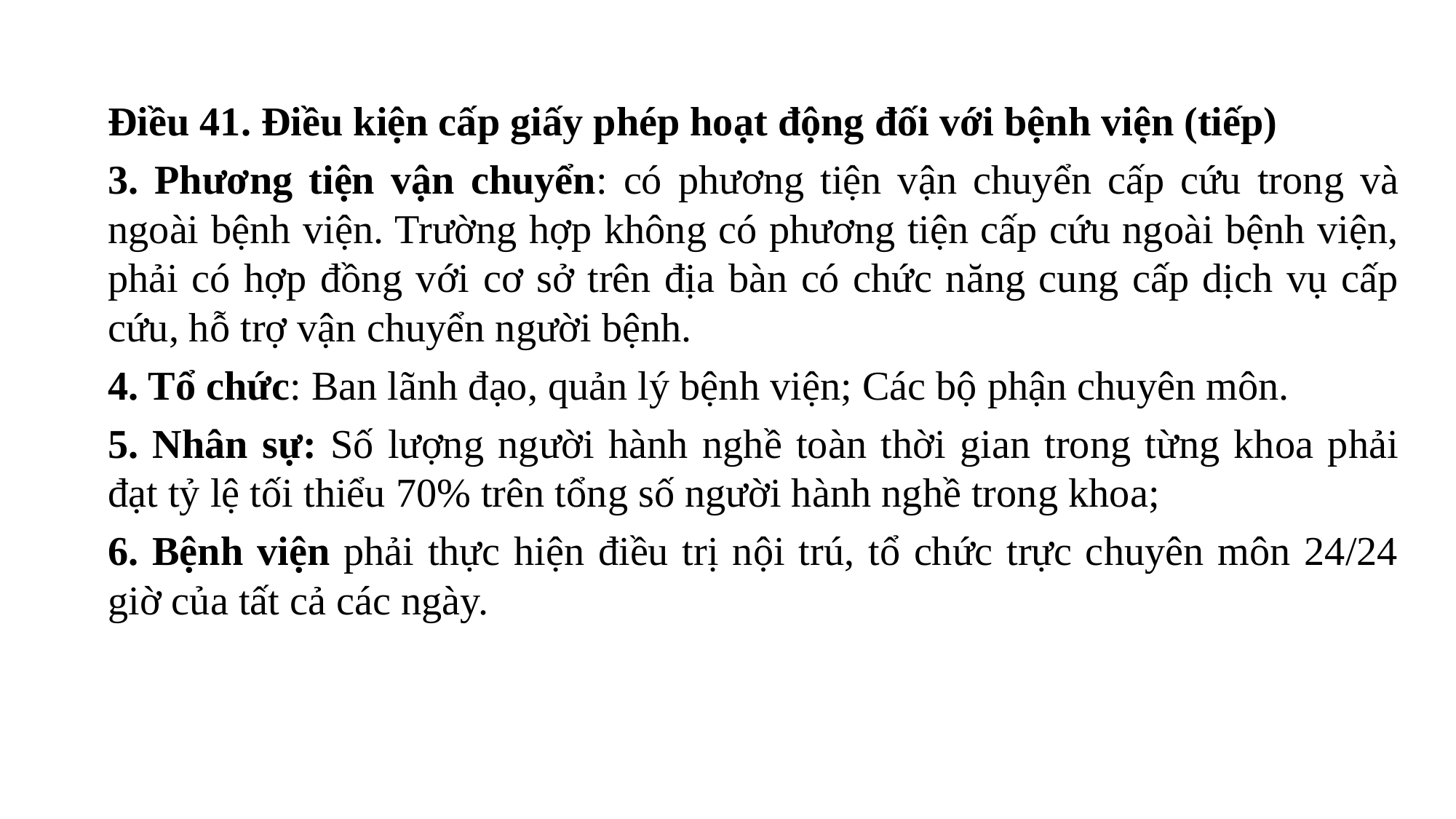

Điều 41. Điều kiện cấp giấy phép hoạt động đối với bệnh viện (tiếp)
3. Phương tiện vận chuyển: có phương tiện vận chuyển cấp cứu trong và ngoài bệnh viện. Trường hợp không có phương tiện cấp cứu ngoài bệnh viện, phải có hợp đồng với cơ sở trên địa bàn có chức năng cung cấp dịch vụ cấp cứu, hỗ trợ vận chuyển người bệnh.
4. Tổ chức: Ban lãnh đạo, quản lý bệnh viện; Các bộ phận chuyên môn.
5. Nhân sự: Số lượng người hành nghề toàn thời gian trong từng khoa phải đạt tỷ lệ tối thiểu 70% trên tổng số người hành nghề trong khoa;
6. Bệnh viện phải thực hiện điều trị nội trú, tổ chức trực chuyên môn 24/24 giờ của tất cả các ngày.